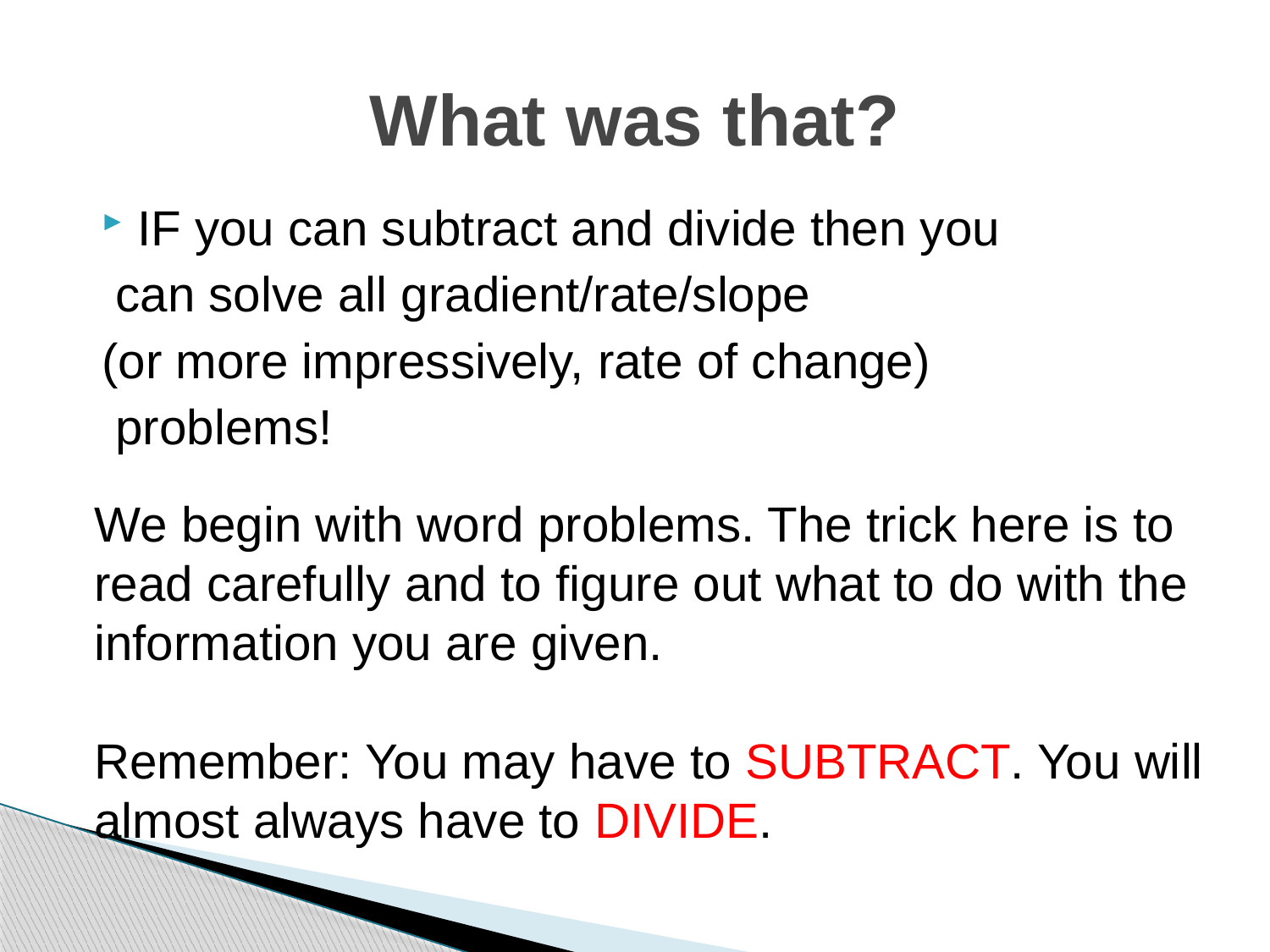

# What was that?
IF you can subtract and divide then you
 can solve all gradient/rate/slope
(or more impressively, rate of change)
 problems!

We begin with word problems. The trick here is to read carefully and to figure out what to do with the information you are given.

Remember: You may have to SUBTRACT. You will almost always have to DIVIDE.